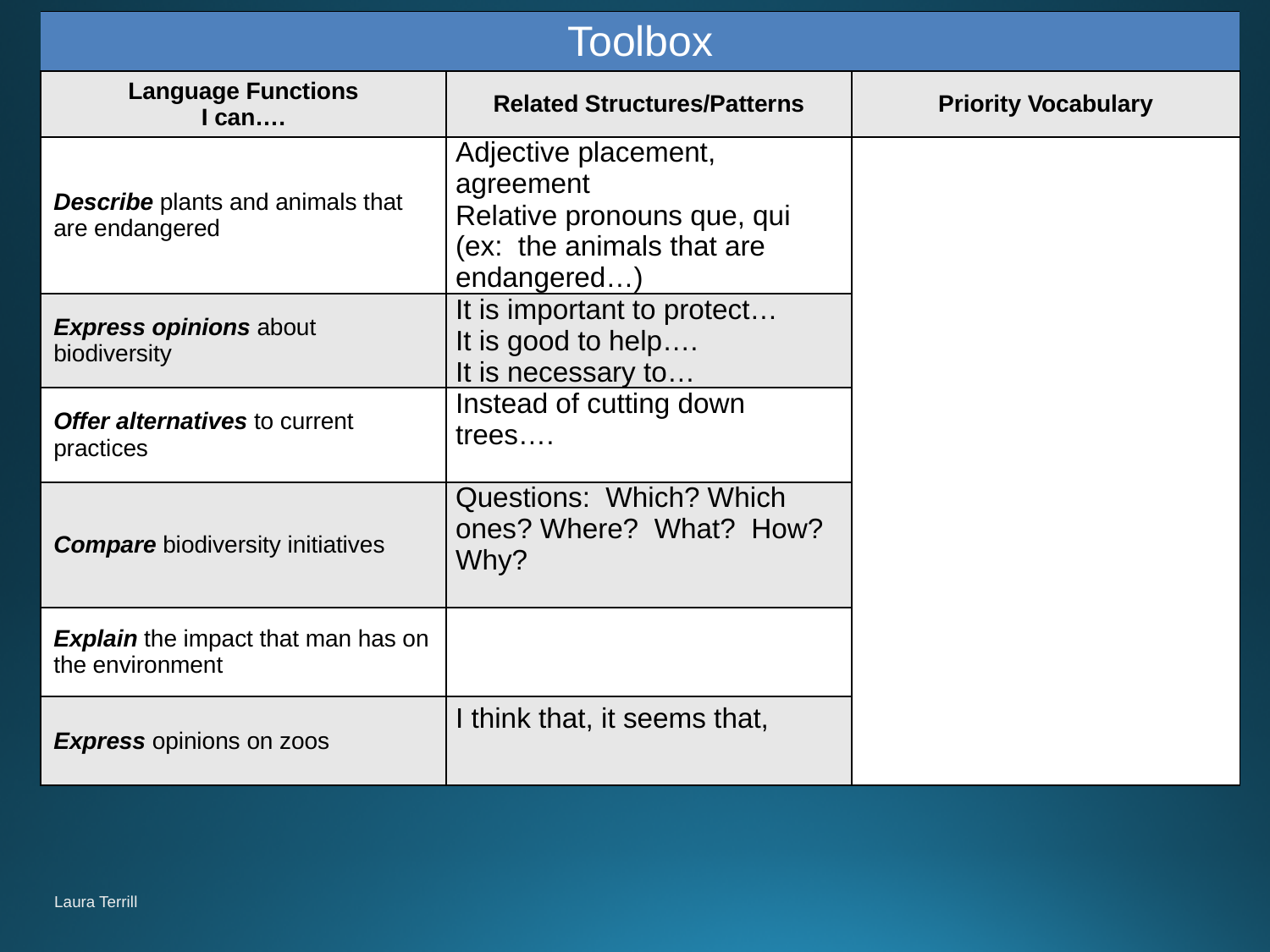

| Toolbox |  |  |
| --- | --- | --- |
| Language Functions I can…. | Related Structures/Patterns | Priority Vocabulary |
| Describe plants and animals that are endangered | Adjective placement, agreement Relative pronouns que, qui (ex: the animals that are endangered…) |  |
| Express opinions about biodiversity | It is important to protect… It is good to help…. It is necessary to… |  |
| Offer alternatives to current practices | Instead of cutting down trees…. |  |
| Compare biodiversity initiatives | Questions: Which? Which ones? Where? What? How? Why? |  |
| Explain the impact that man has on the environment |  |  |
| Express opinions on zoos | I think that, it seems that, |  |
Laura Terrill